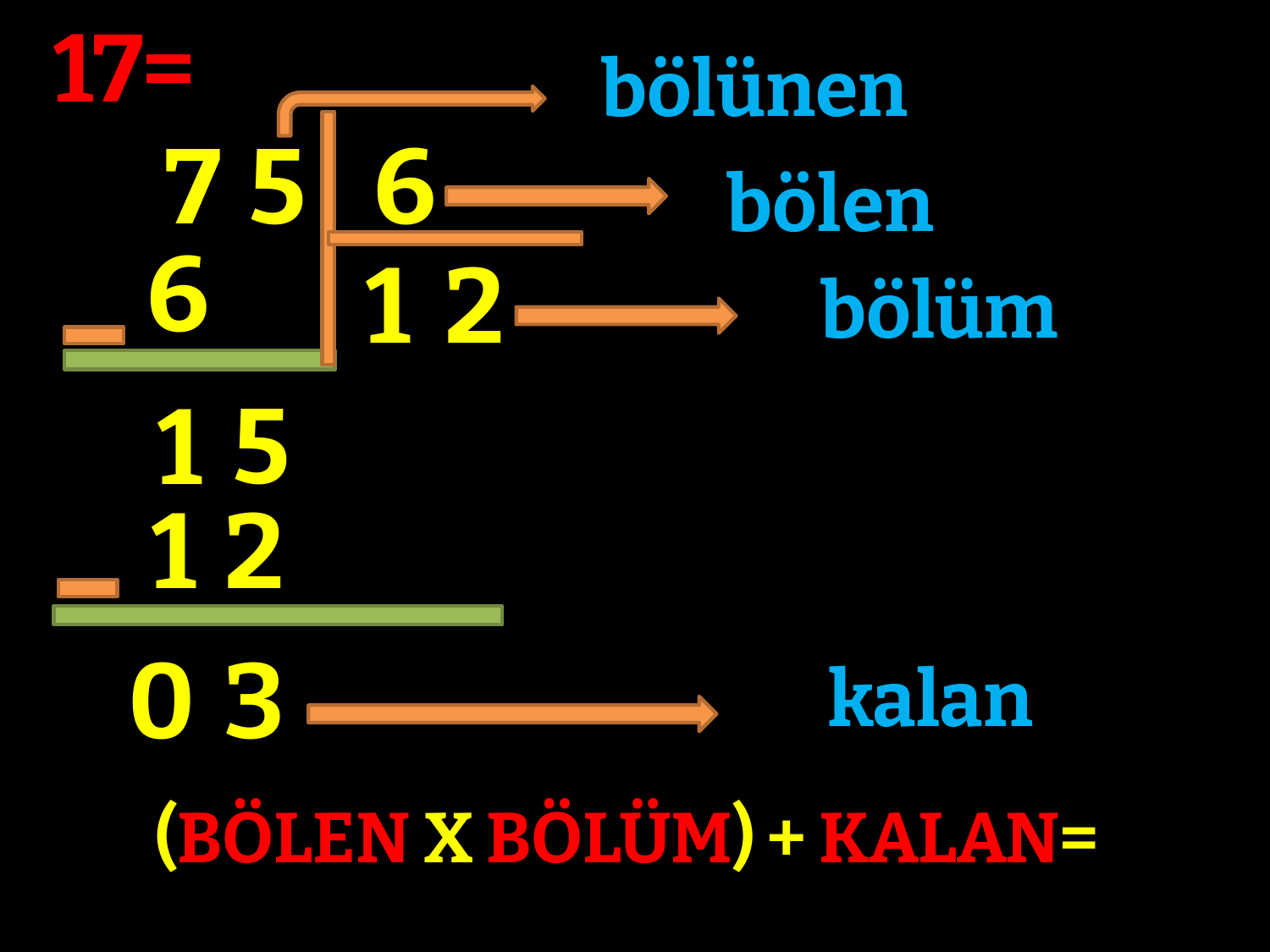

17=
bölünen

5
7
6
bölen

6
1
2
bölüm
#

5
1
1
2

0
3
kalan

(BÖLEN X BÖLÜM) + KALAN=